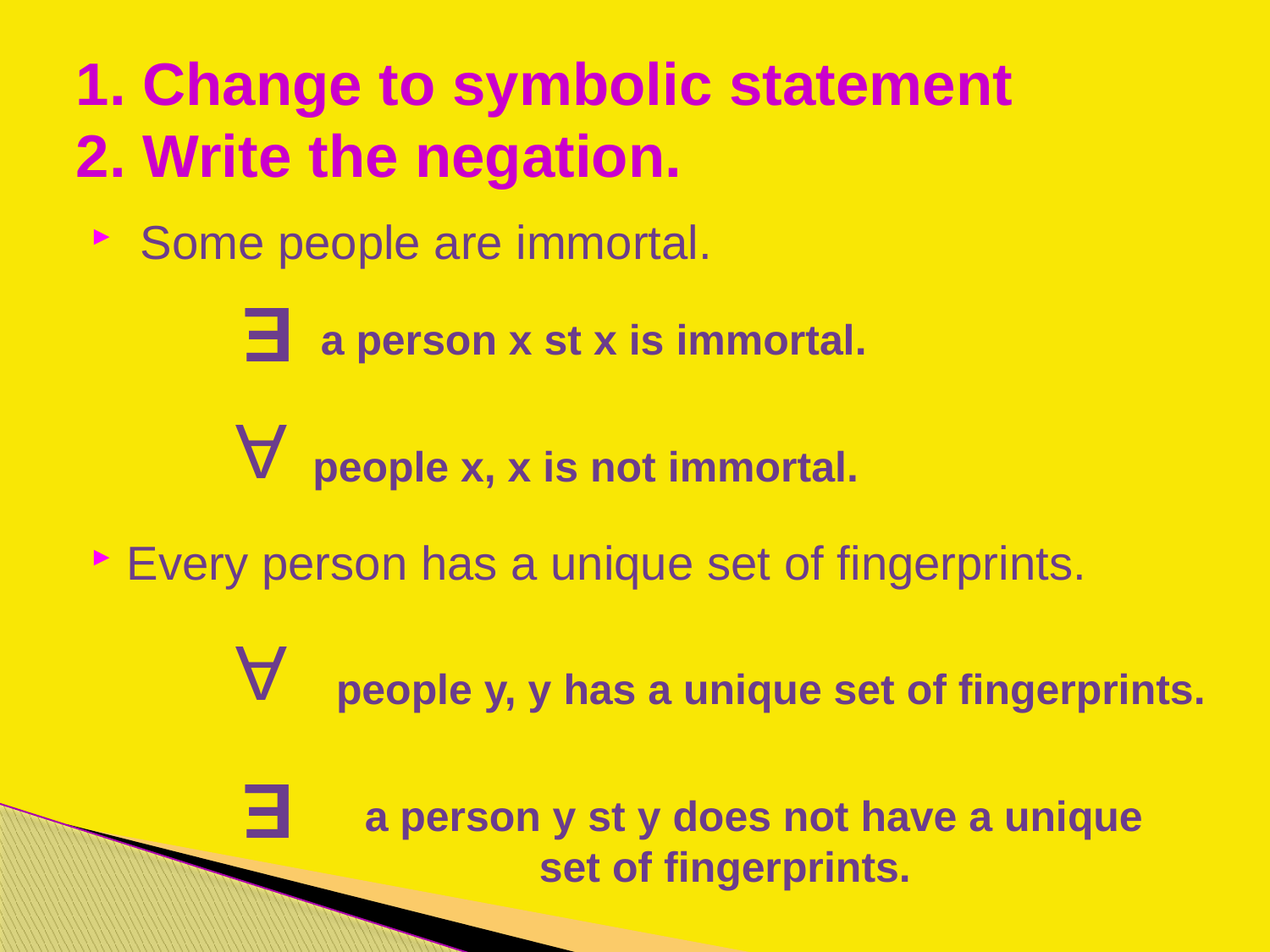

# 1. Change to symbolic statement 2. Write the negation.
 Some people are immortal.

Every person has a unique set of fingerprints.

E
  a person x st x is immortal.
A
  people x, x is not immortal.
A
people y, y has a unique set of fingerprints.
E
a person y st y does not have a unique
	    set of fingerprints.